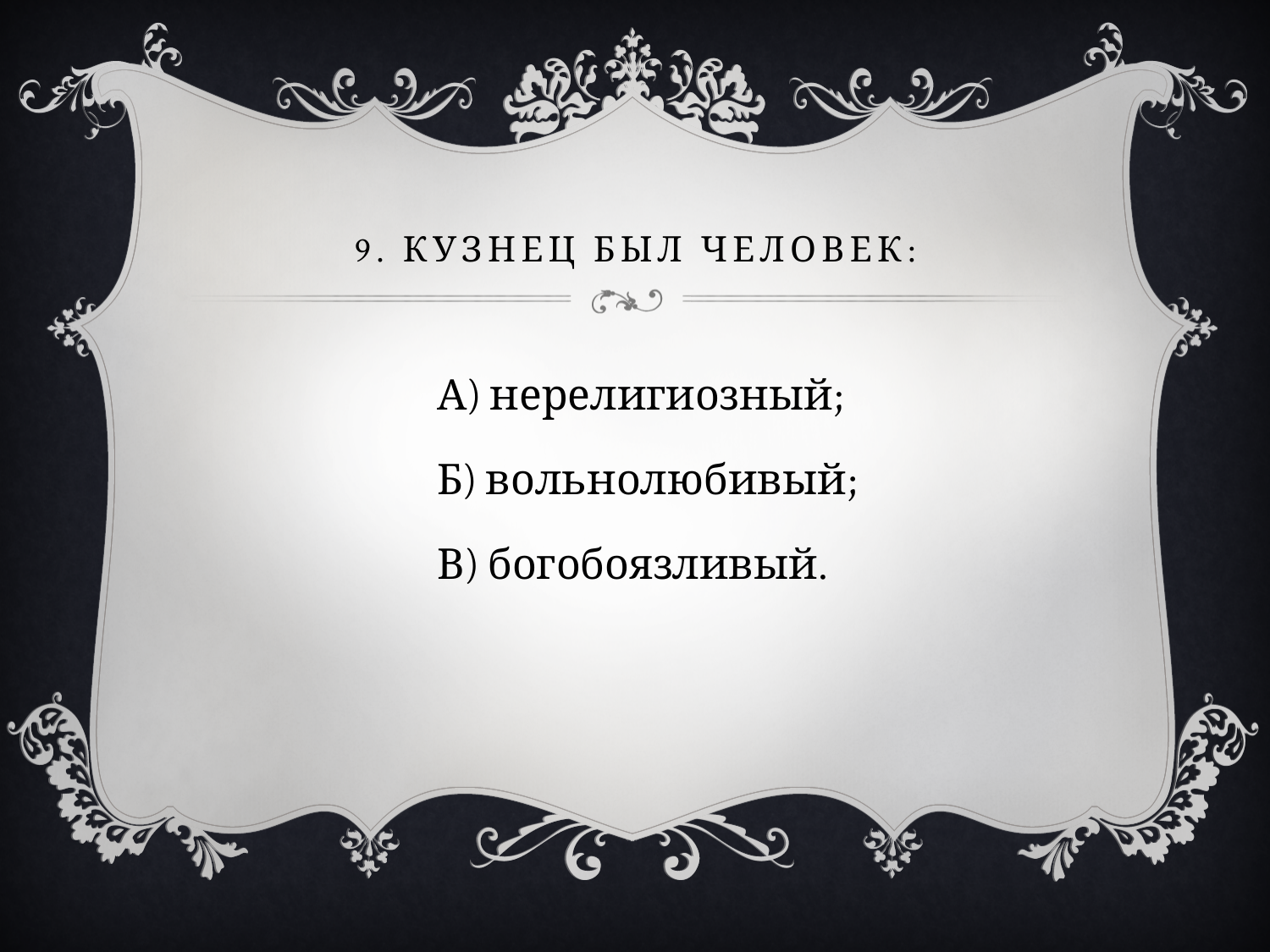

# 9. Кузнец был человек:
А) нерелигиозный;
Б) вольнолюбивый;
В) богобоязливый.